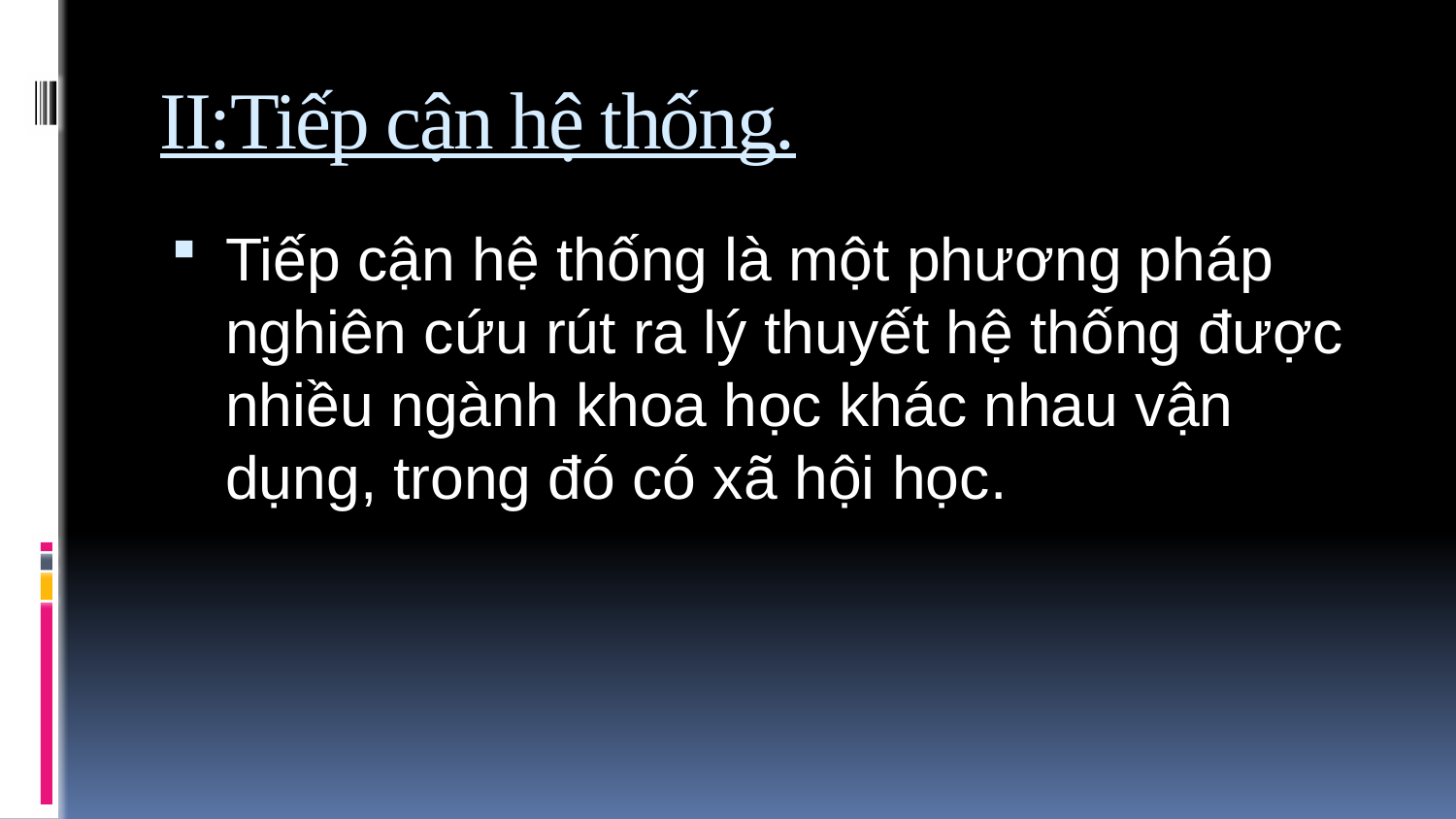

# II:Tiếp cận hệ thống.
Tiếp cận hệ thống là một phương pháp nghiên cứu rút ra lý thuyết hệ thống được nhiều ngành khoa học khác nhau vận dụng, trong đó có xã hội học.